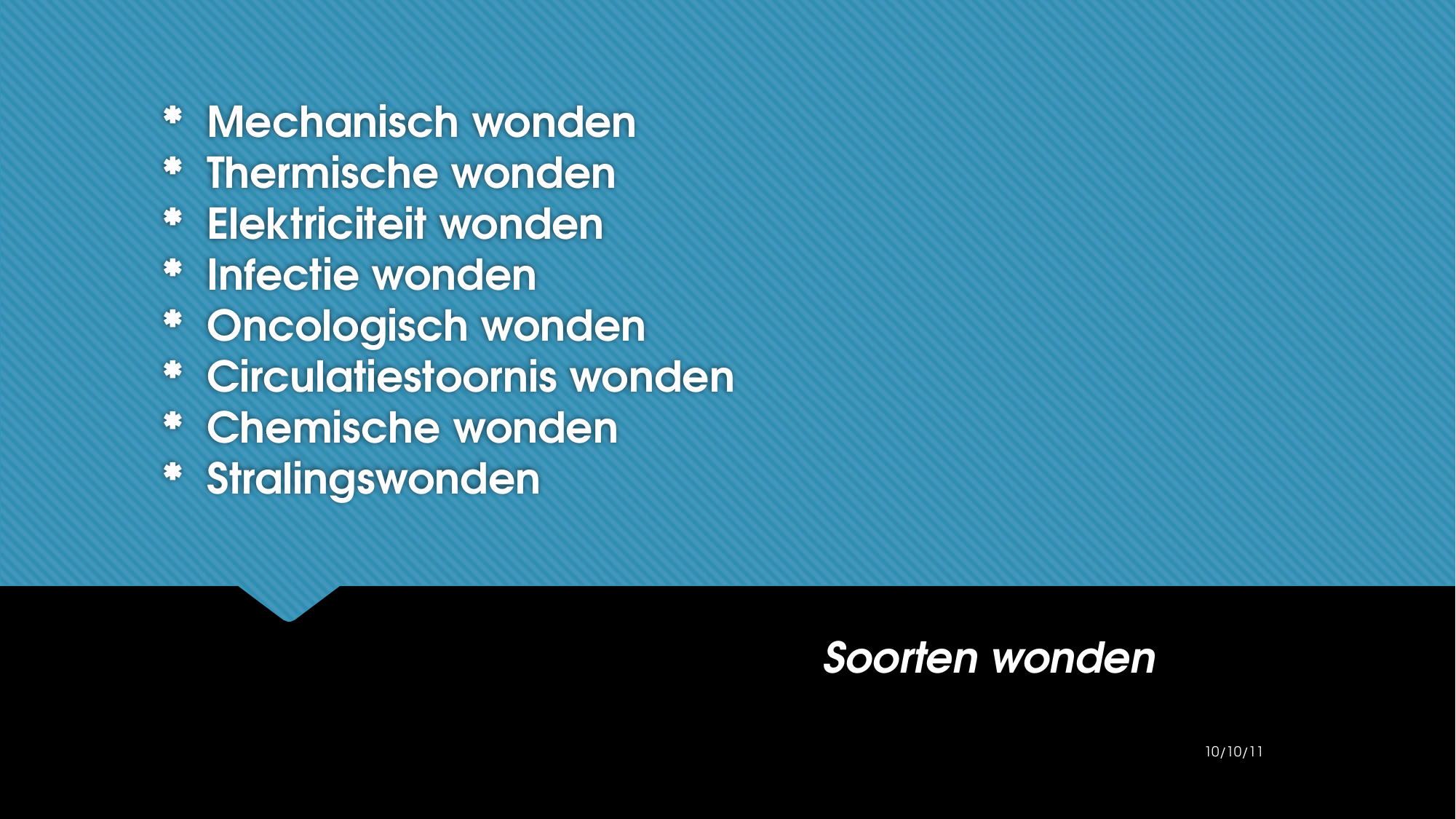

# *  Mechanisch wonden *  Thermische wonden *  Elektriciteit wonden *  Infectie wonden *  Oncologisch wonden *  Circulatiestoornis wonden *  Chemische wonden *  Stralingswonden
Soorten wonden
10/10/11